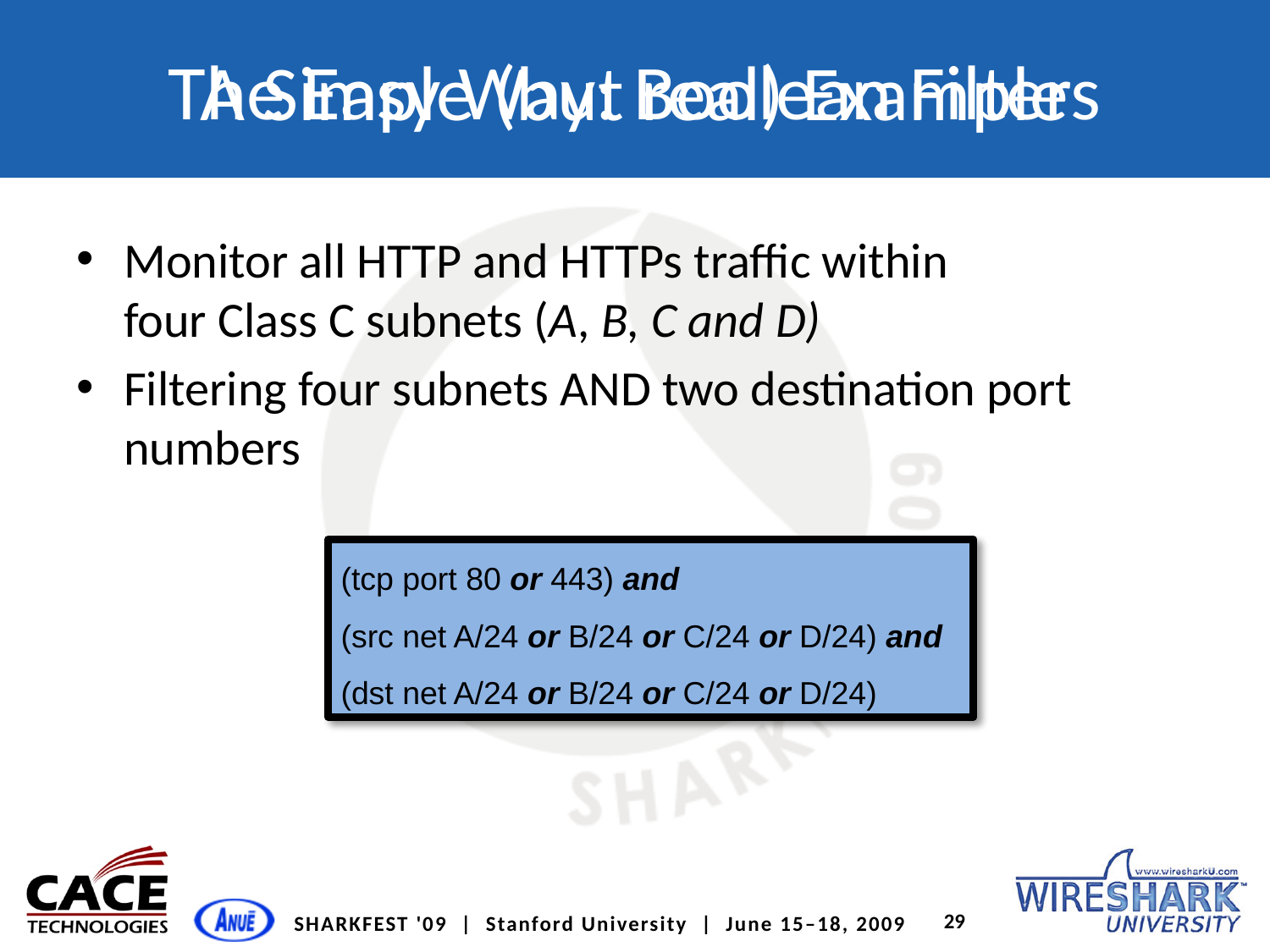

A Simple (but real) Example
The Easy Way: Boolean Filters
Monitor all HTTP and HTTPs traffic within
four Class C subnets (A, B, C and D)
Filtering four subnets AND two destination port numbers

(tcp port 80 or 443) and
(src net A/24 or B/24 or C/24 or D/24) and
(dst net A/24 or B/24 or C/24 or D/24)